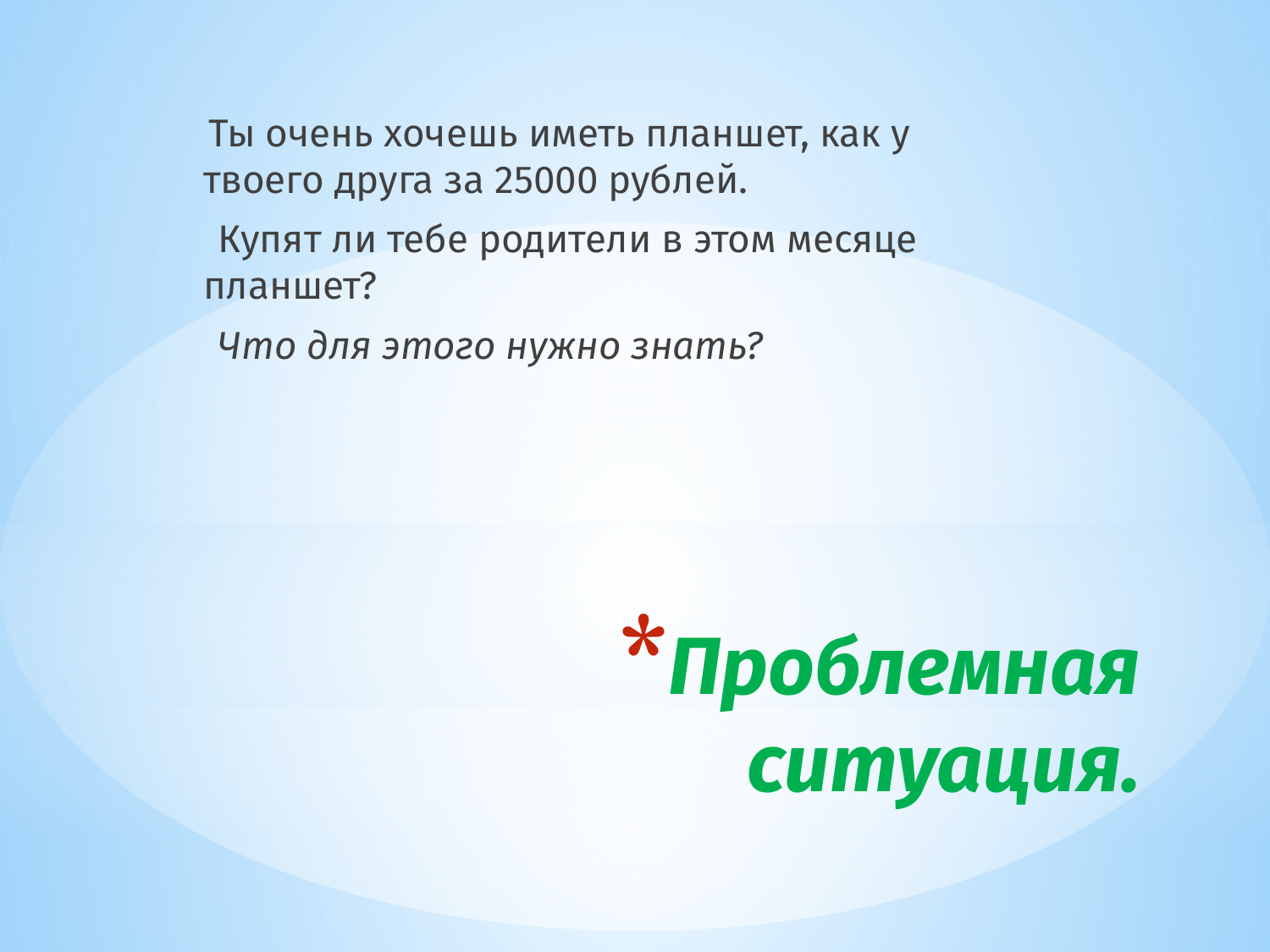

Ты очень хочешь иметь планшет, как у твоего друга за 25000 рублей.
    Купят ли тебе родители в этом месяце планшет?
    Что для этого нужно знать?

# Проблемная ситуация.